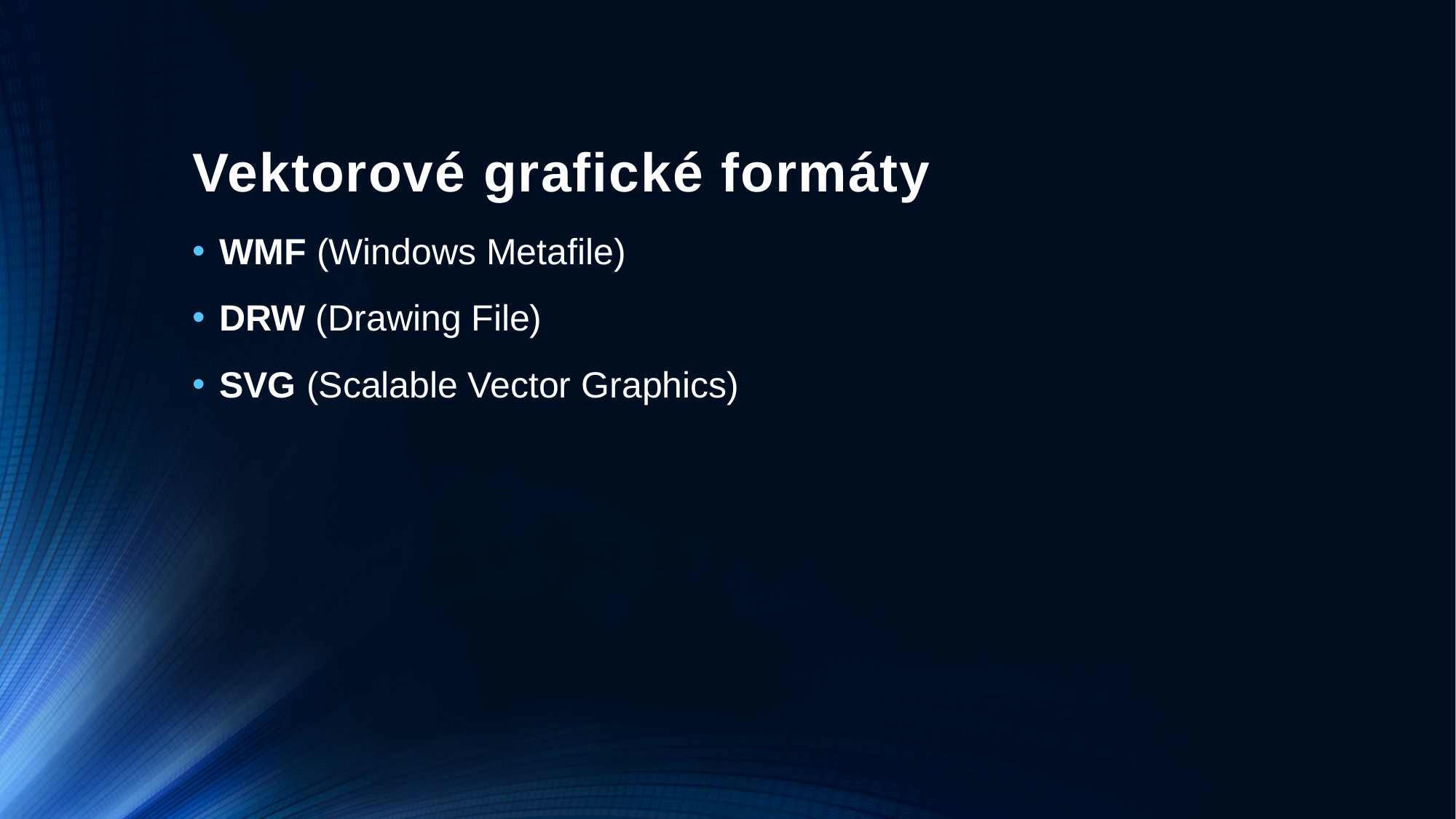

# Vektorové grafické formáty
WMF (Windows Metafile)
DRW (Drawing File)
SVG (Scalable Vector Graphics)